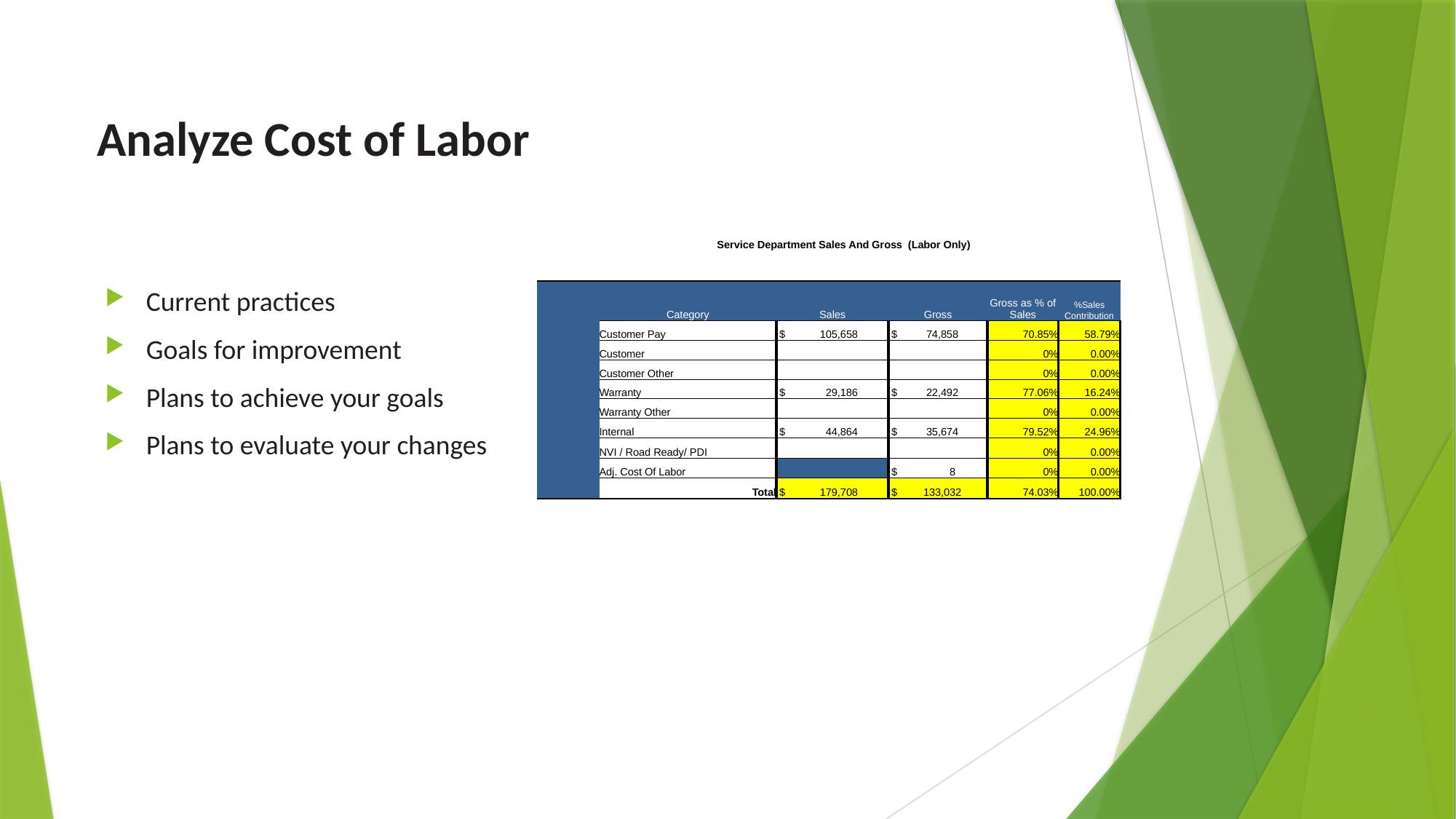

# Analyze Cost of Labor

Current practices
Goals for improvement
Plans to achieve your goals
Plans to evaluate your changes

|  | Service Department Sales And Gross  (Labor Only) |  |  |  |  |
| --- | --- | --- | --- | --- | --- |
|  |  |  |  |  |  |
|  | Category | Sales | Gross | Gross as % of Sales | %Sales Contribution |
|  | Customer Pay | $            105,658 | $          74,858 | 70.85% | 58.79% |
|  | Customer |  |  | 0% | 0.00% |
|  | Customer Other |  |  | 0% | 0.00% |
|  | Warranty | $              29,186 | $          22,492 | 77.06% | 16.24% |
|  | Warranty Other |  |  | 0% | 0.00% |
|  | Internal | $              44,864 | $          35,674 | 79.52% | 24.96% |
|  | NVI / Road Ready/ PDI |  |  | 0% | 0.00% |
|  | Adj. Cost Of Labor |  | $                  8 | 0% | 0.00% |
|  | Total | $            179,708 | $         133,032 | 74.03% | 100.00% |